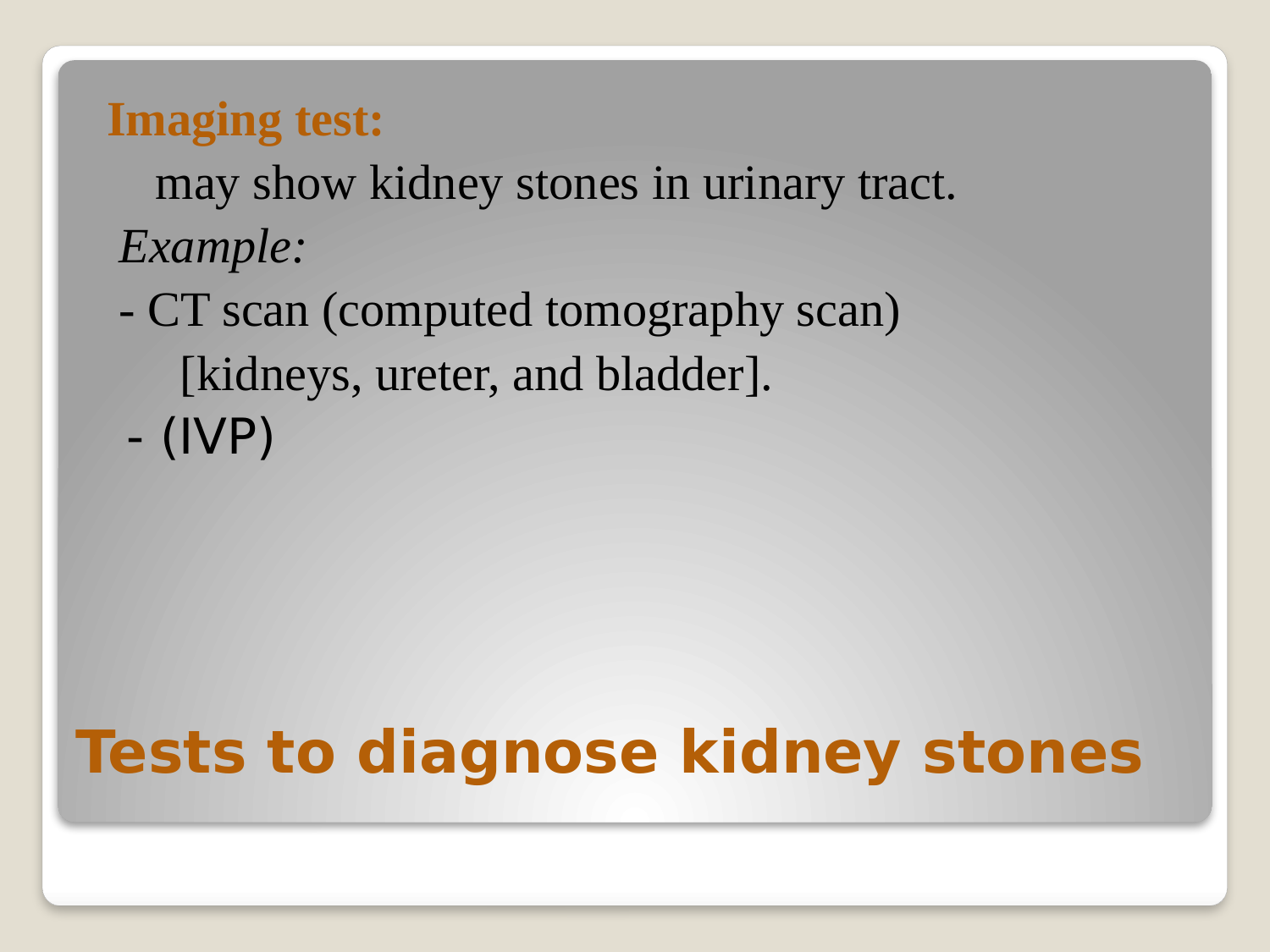

Imaging test:
    may show kidney stones in urinary tract.
 Example:
 - CT scan (computed tomography scan)
      [kidneys, ureter, and bladder].
  - (IVP)
# Tests to diagnose kidney stones